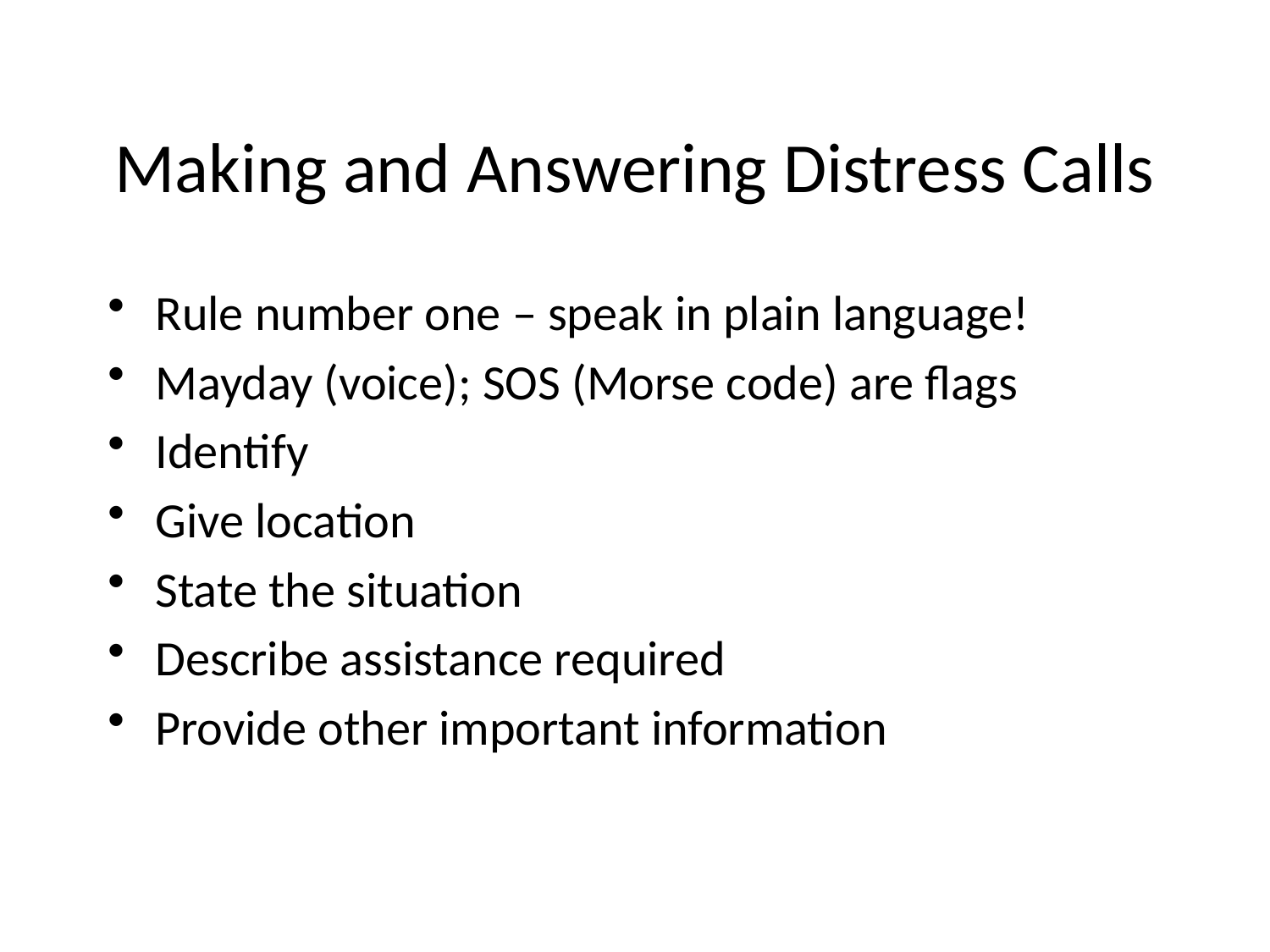

Making and Answering Distress Calls
Rule number one – speak in plain language!
Mayday (voice); SOS (Morse code) are flags
Identify
Give location
State the situation
Describe assistance required
Provide other important information